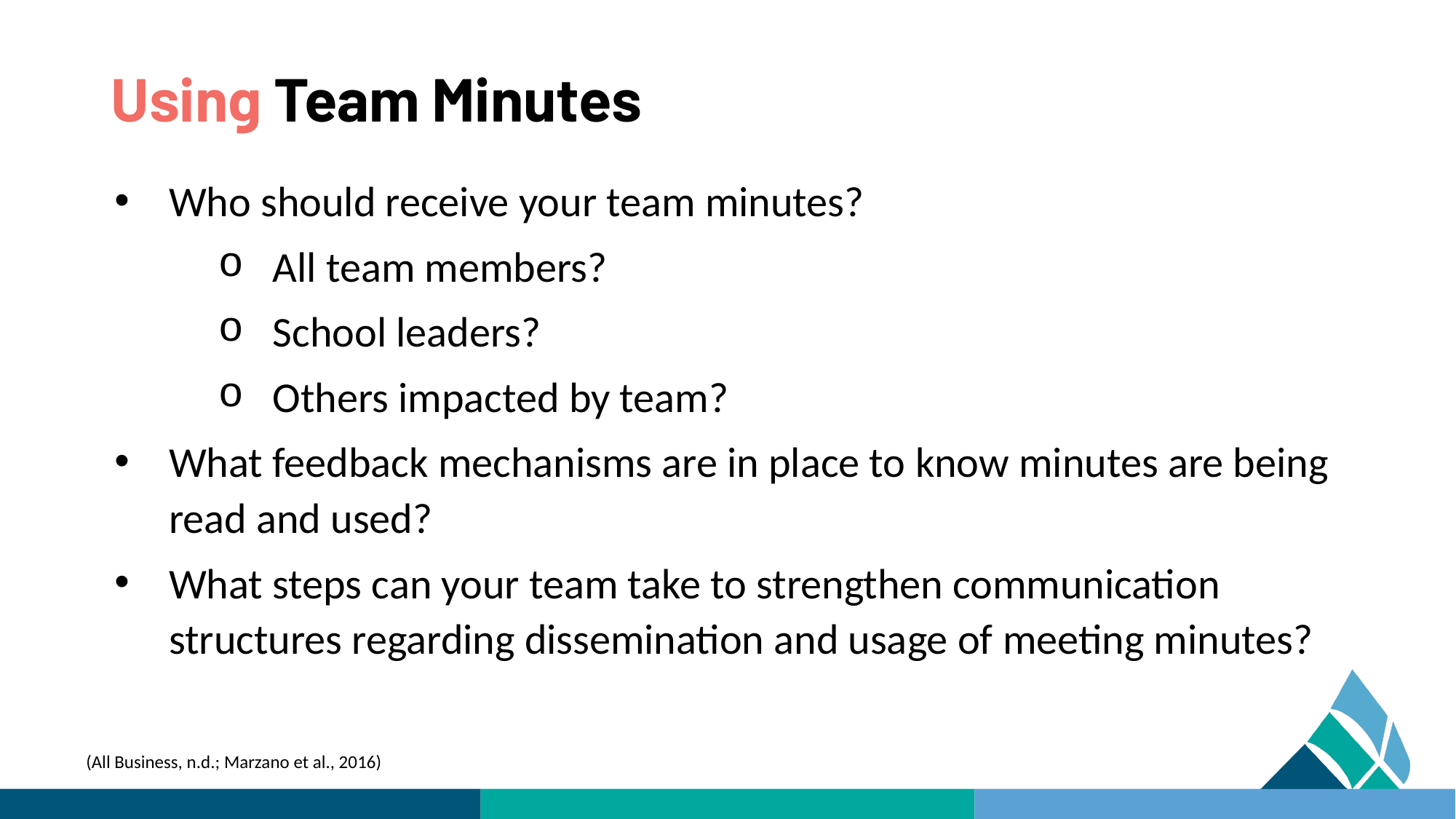

# Using Team Minutes
Who should receive your team minutes?
All team members?
School leaders?
Others impacted by team?
What feedback mechanisms are in place to know minutes are being read and used?
What steps can your team take to strengthen communication structures regarding dissemination and usage of meeting minutes?
(All Business, n.d.; Marzano et al., 2016)